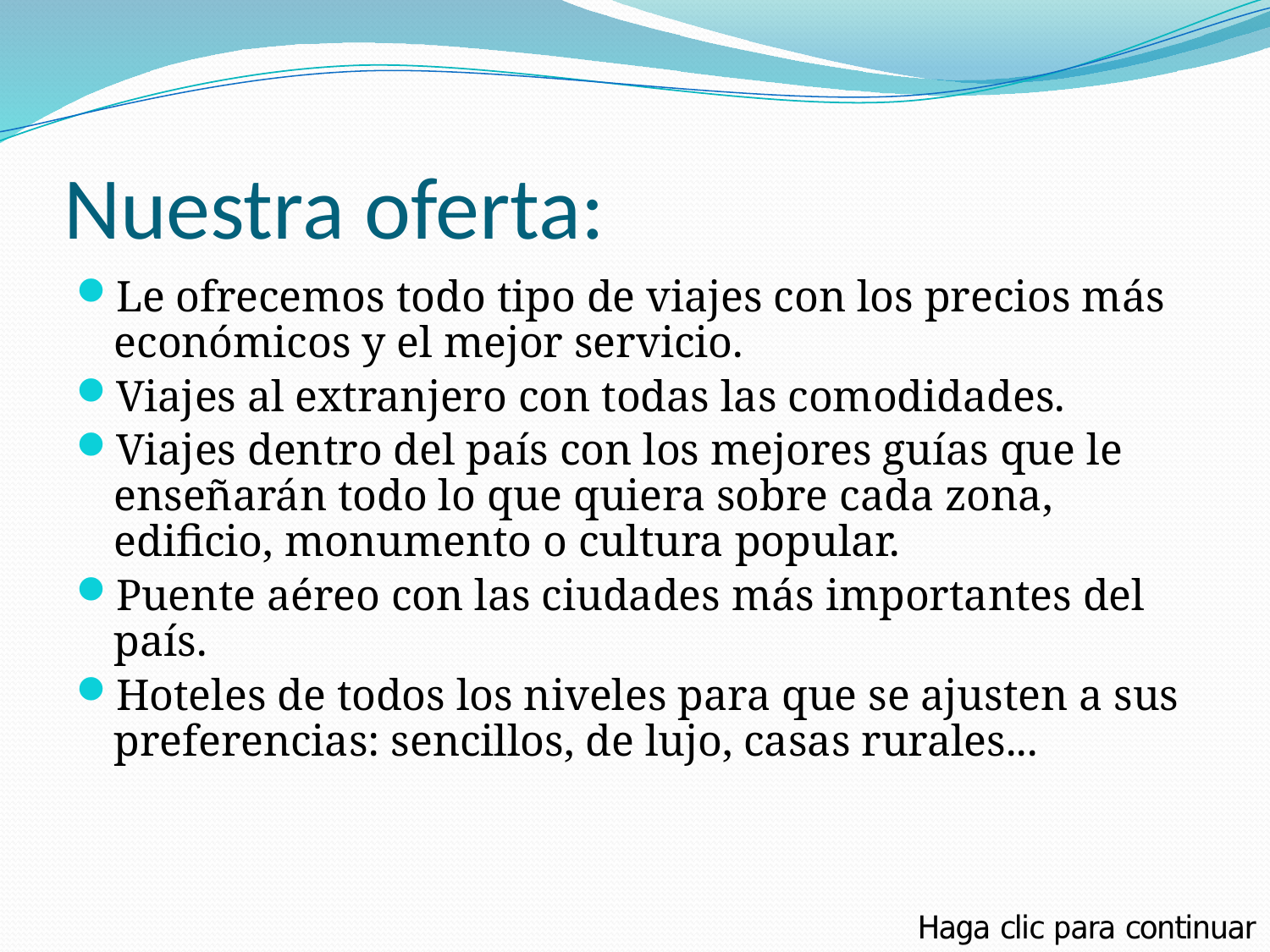

# Nuestra oferta:
Le ofrecemos todo tipo de viajes con los precios más económicos y el mejor servicio.
Viajes al extranjero con todas las comodidades.
Viajes dentro del país con los mejores guías que le enseñarán todo lo que quiera sobre cada zona, edificio, monumento o cultura popular.
Puente aéreo con las ciudades más importantes del país.
Hoteles de todos los niveles para que se ajusten a sus preferencias: sencillos, de lujo, casas rurales...
Haga clic para continuar